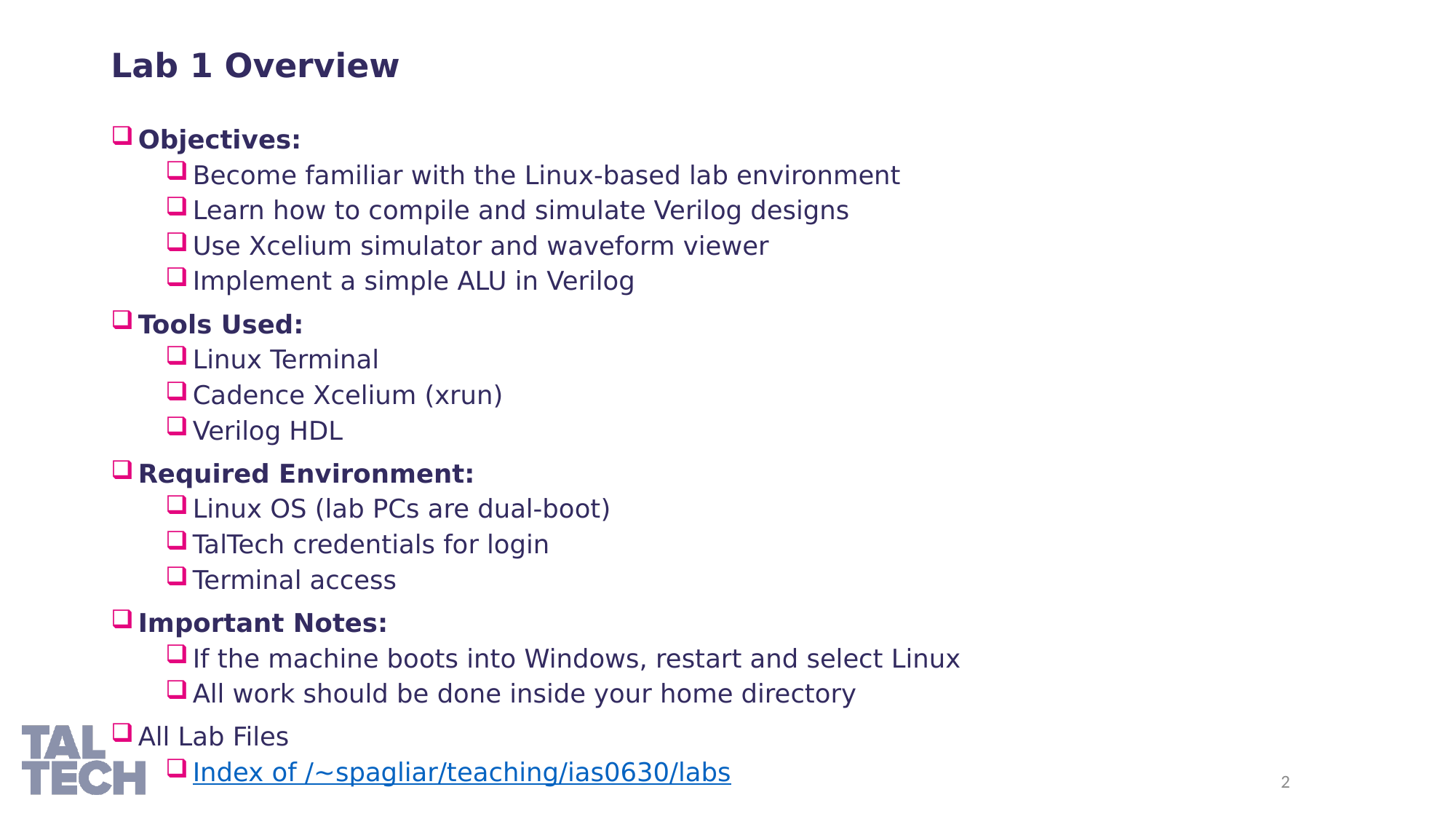

# Lab 1 Overview
Objectives:
Become familiar with the Linux-based lab environment
Learn how to compile and simulate Verilog designs
Use Xcelium simulator and waveform viewer
Implement a simple ALU in Verilog
Tools Used:
Linux Terminal
Cadence Xcelium (xrun)
Verilog HDL
Required Environment:
Linux OS (lab PCs are dual-boot)
TalTech credentials for login
Terminal access
Important Notes:
If the machine boots into Windows, restart and select Linux
All work should be done inside your home directory
All Lab Files
Index of /~spagliar/teaching/ias0630/labs

2